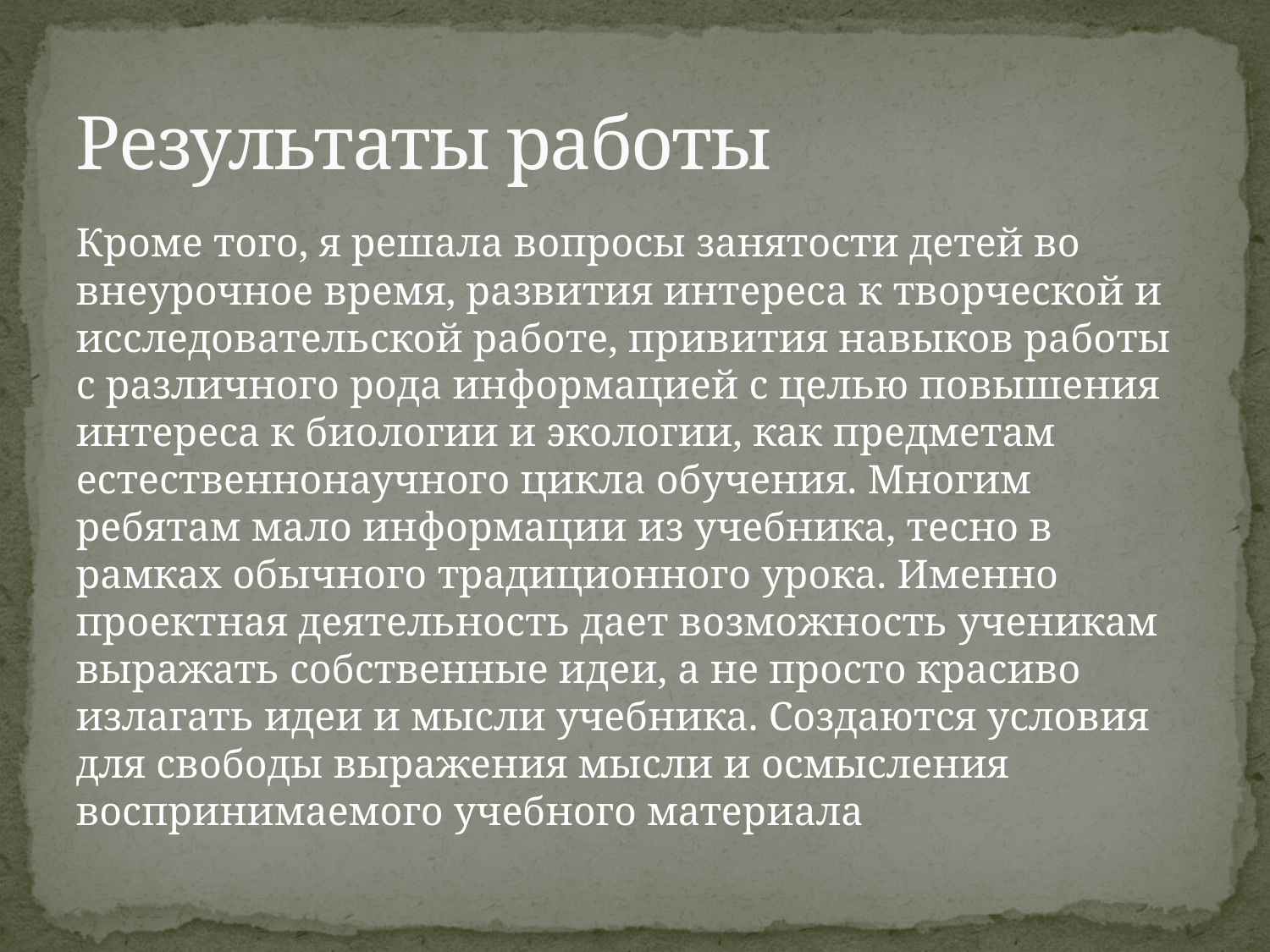

# Результаты работы
Кроме того, я решала вопросы занятости детей во внеурочное время, развития интереса к творческой и исследовательской работе, привития навыков работы с различного рода информацией с целью повышения интереса к биологии и экологии, как предметам естественнонаучного цикла обучения. Многим ребятам мало информации из учебника, тесно в рамках обычного традиционного урока. Именно проектная деятельность дает возможность ученикам выражать собственные идеи, а не просто красиво излагать идеи и мысли учебника. Создаются условия для свободы выражения мысли и осмысления воспринимаемого учебного материала